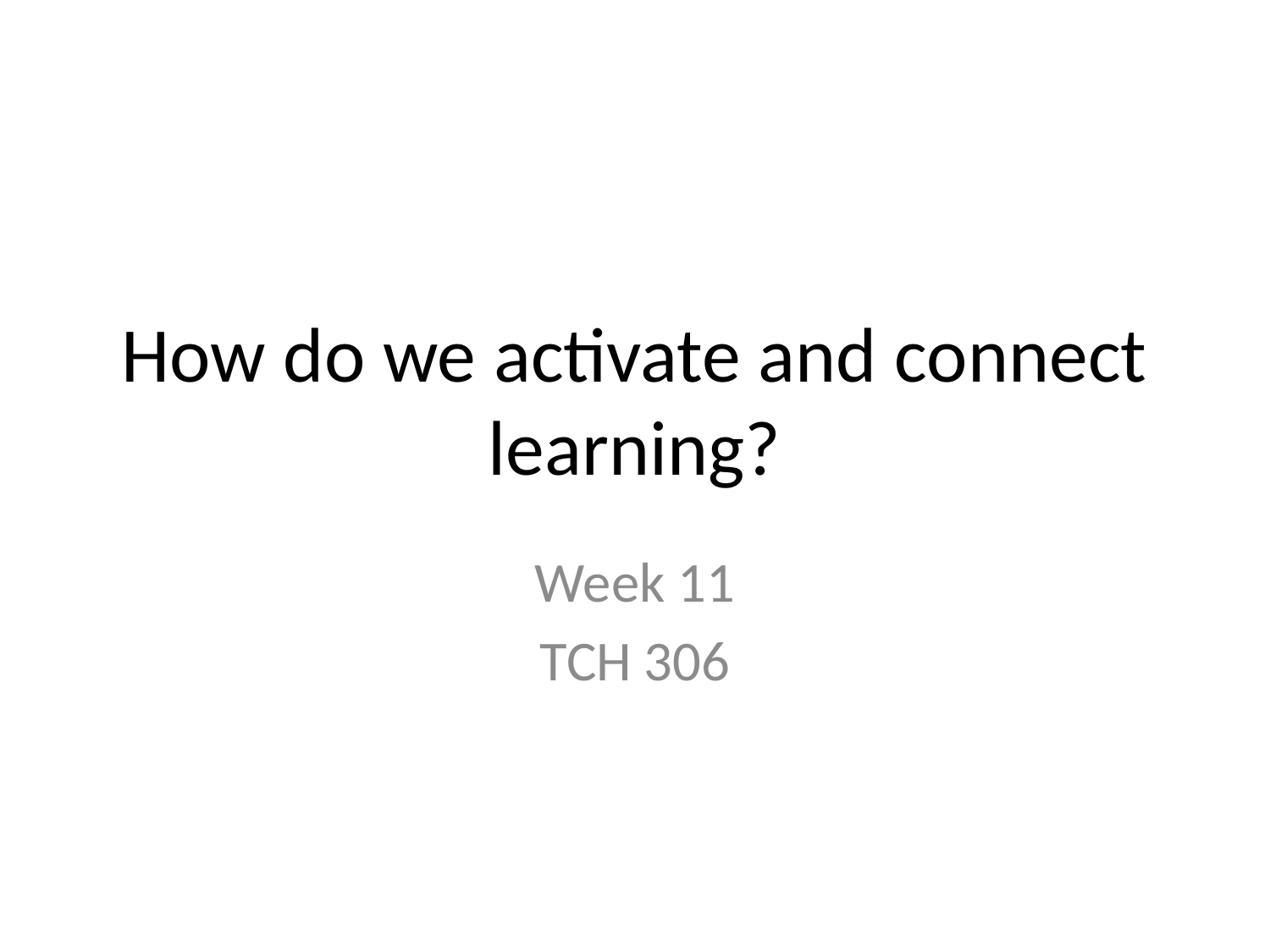

# How do we activate and connect learning?
Week 11
TCH 306